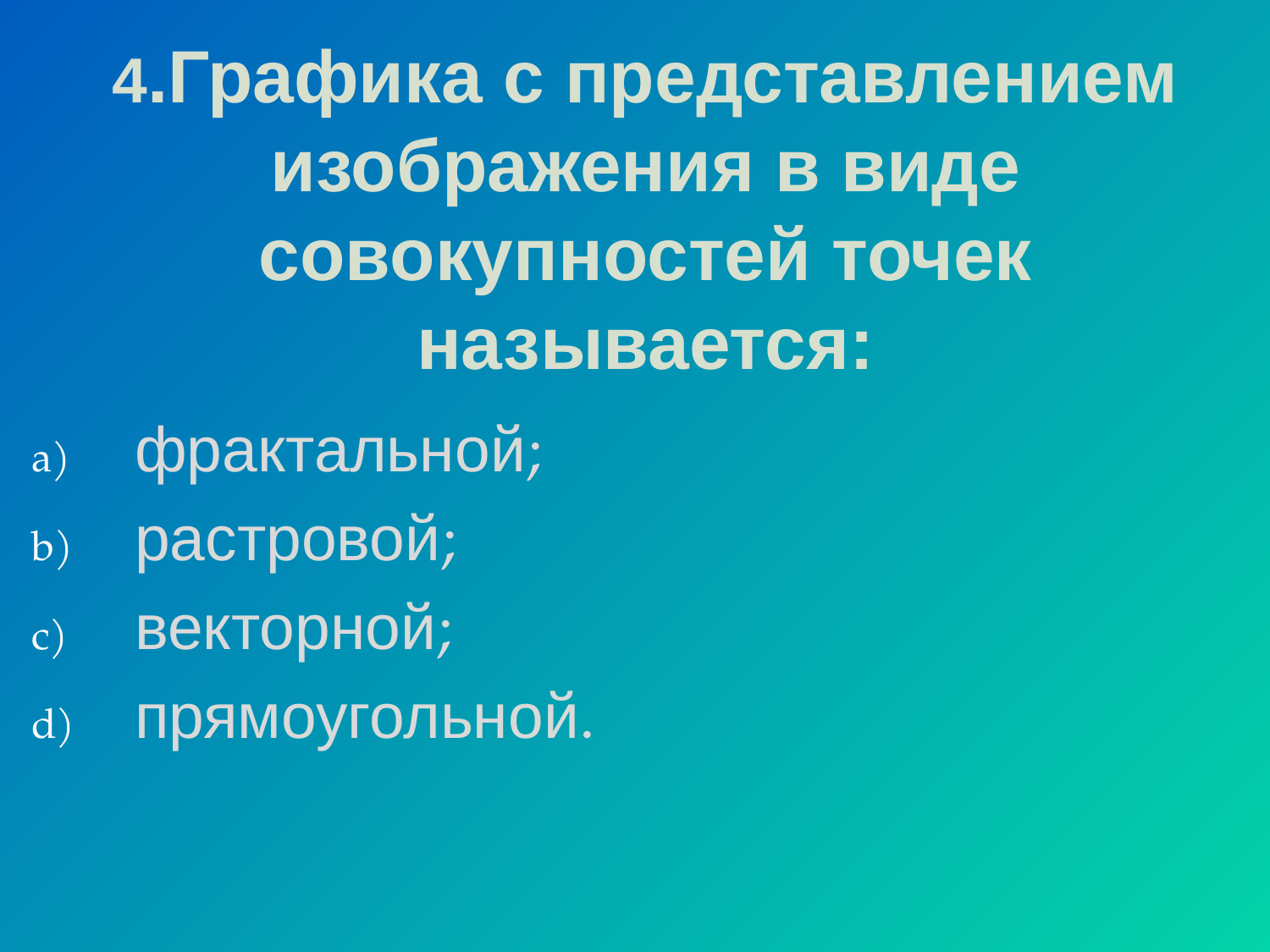

# 4.Графика с представлением изображения в виде совокупностей точек называется:
фрактальной;
  растровой;
  векторной;
  прямоугольной.